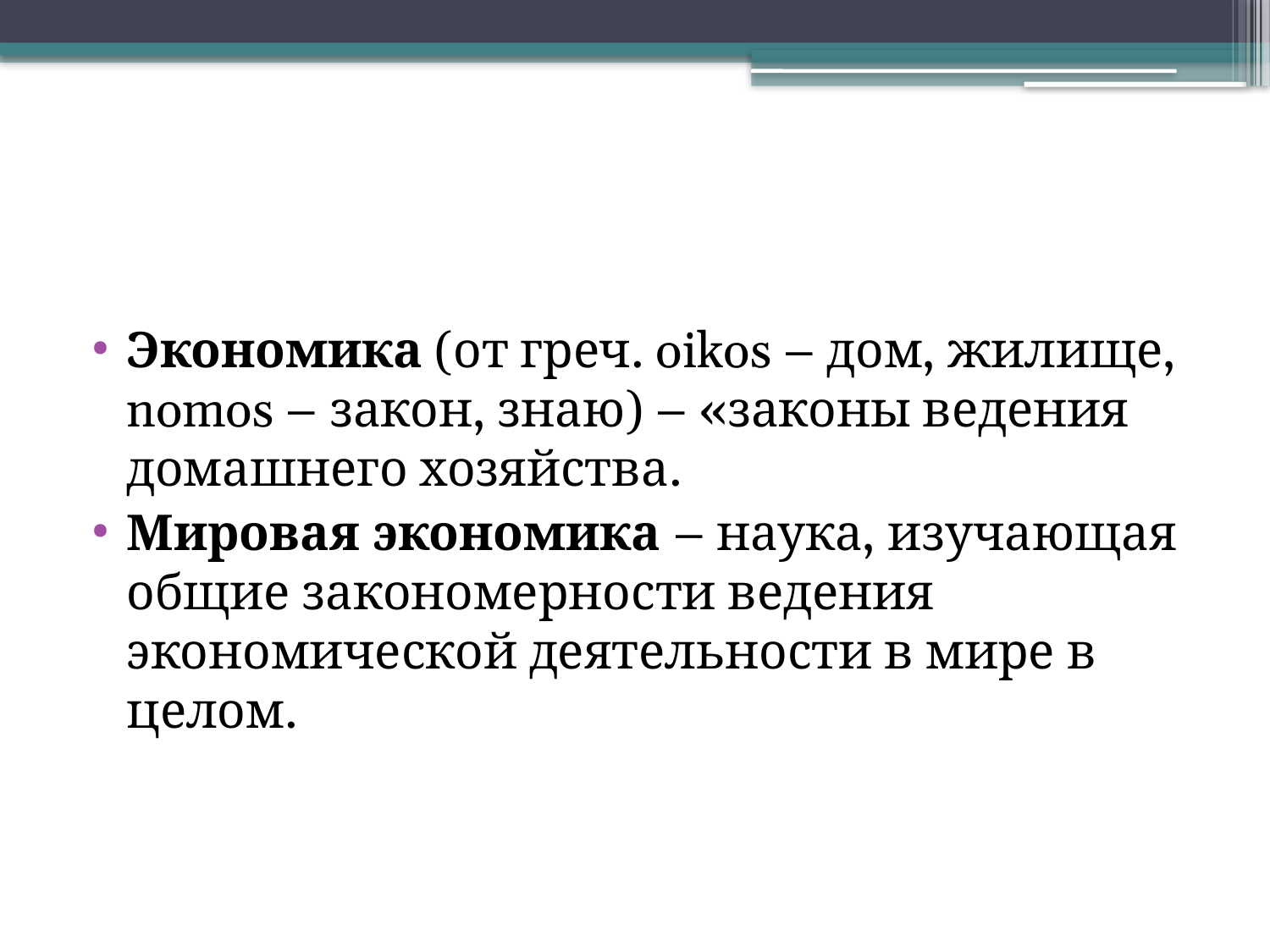

#
Экономика (от греч. oikos – дом, жилище, nomos – закон, знаю) – «законы ведения домашнего хозяйства.
Мировая экономика – наука, изучающая общие закономерности ведения экономической деятельности в мире в целом.